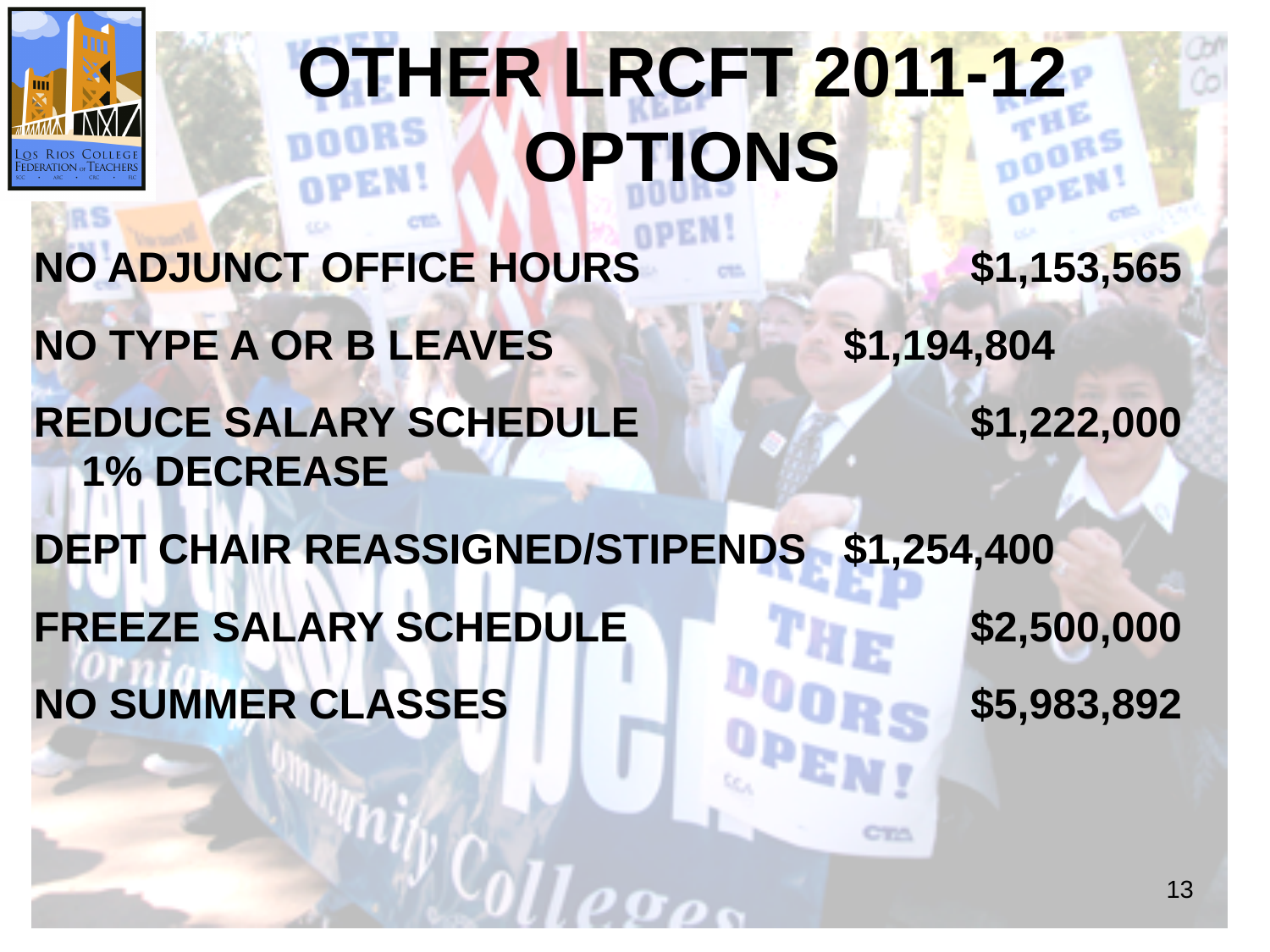

# OTHER LRCFT 2011-12 OPTIONS
NO ADJUNCT OFFICE HOURS			$1,153,565

NO TYPE A OR B LEAVES			$1,194,804

REDUCE SALARY SCHEDULE			$1,222,000
	1% DECREASE

DEPT CHAIR REASSIGNED/STIPENDS	$1,254,400

FREEZE SALARY SCHEDULE			$2,500,000

NO SUMMER CLASSES				$5,983,892
13